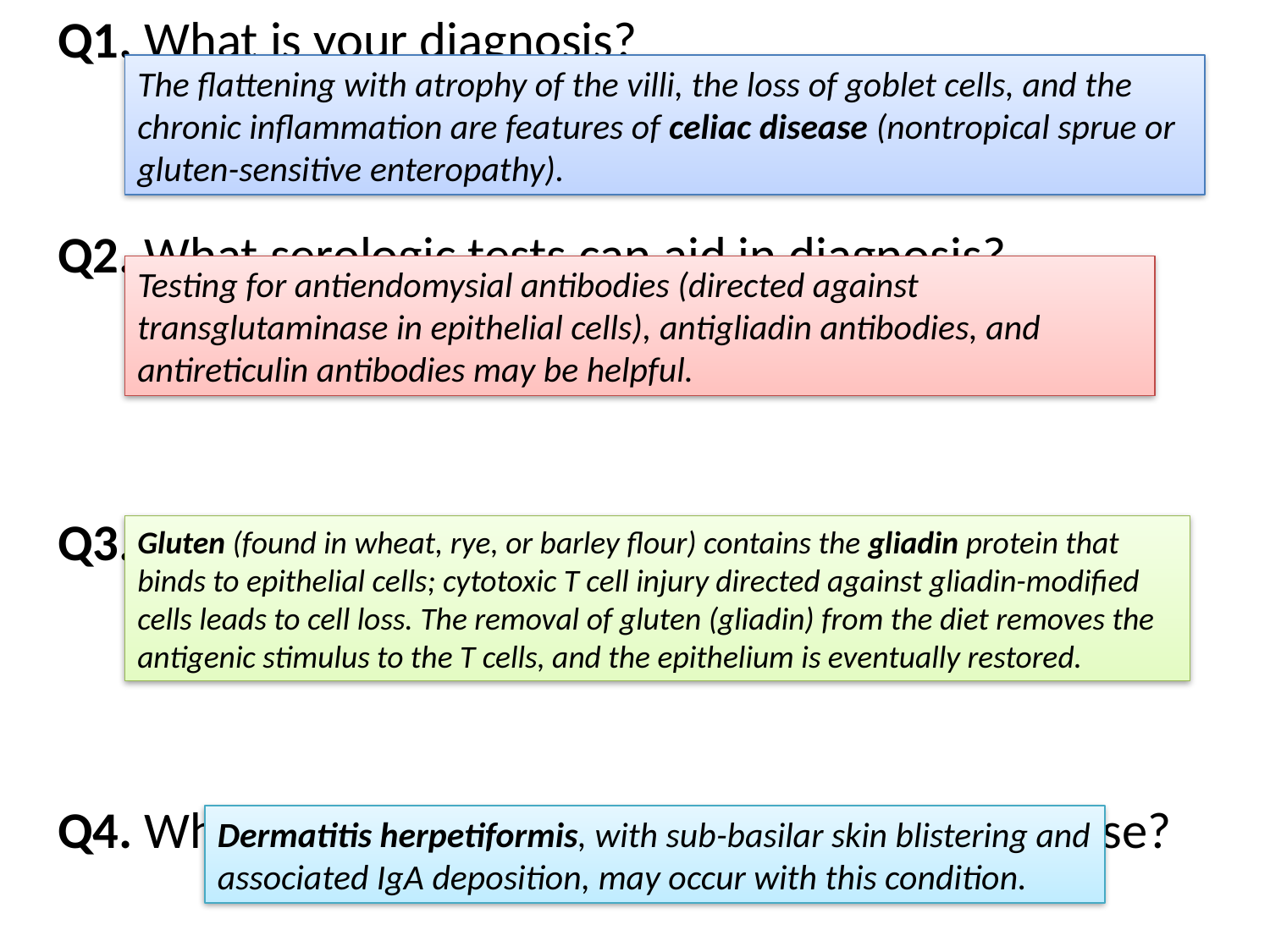

Q1. What is your diagnosis?

Q2. What serologic tests can aid in diagnosis?

Q3. What was the dietary change?

Q4. What skin condition can accompany this disease?

The flattening with atrophy of the villi, the loss of goblet cells, and the chronic inflammation are features of celiac disease (nontropical sprue or gluten-sensitive enteropathy).
Testing for antiendomysial antibodies (directed against transglutaminase in epithelial cells), antigliadin antibodies, and antireticulin antibodies may be helpful.
Gluten (found in wheat, rye, or barley flour) contains the gliadin protein that binds to epithelial cells; cytotoxic T cell injury directed against gliadin-modified cells leads to cell loss. The removal of gluten (gliadin) from the diet removes the antigenic stimulus to the T cells, and the epithelium is eventually restored.
Dermatitis herpetiformis, with sub-basilar skin blistering and associated IgA deposition, may occur with this condition.